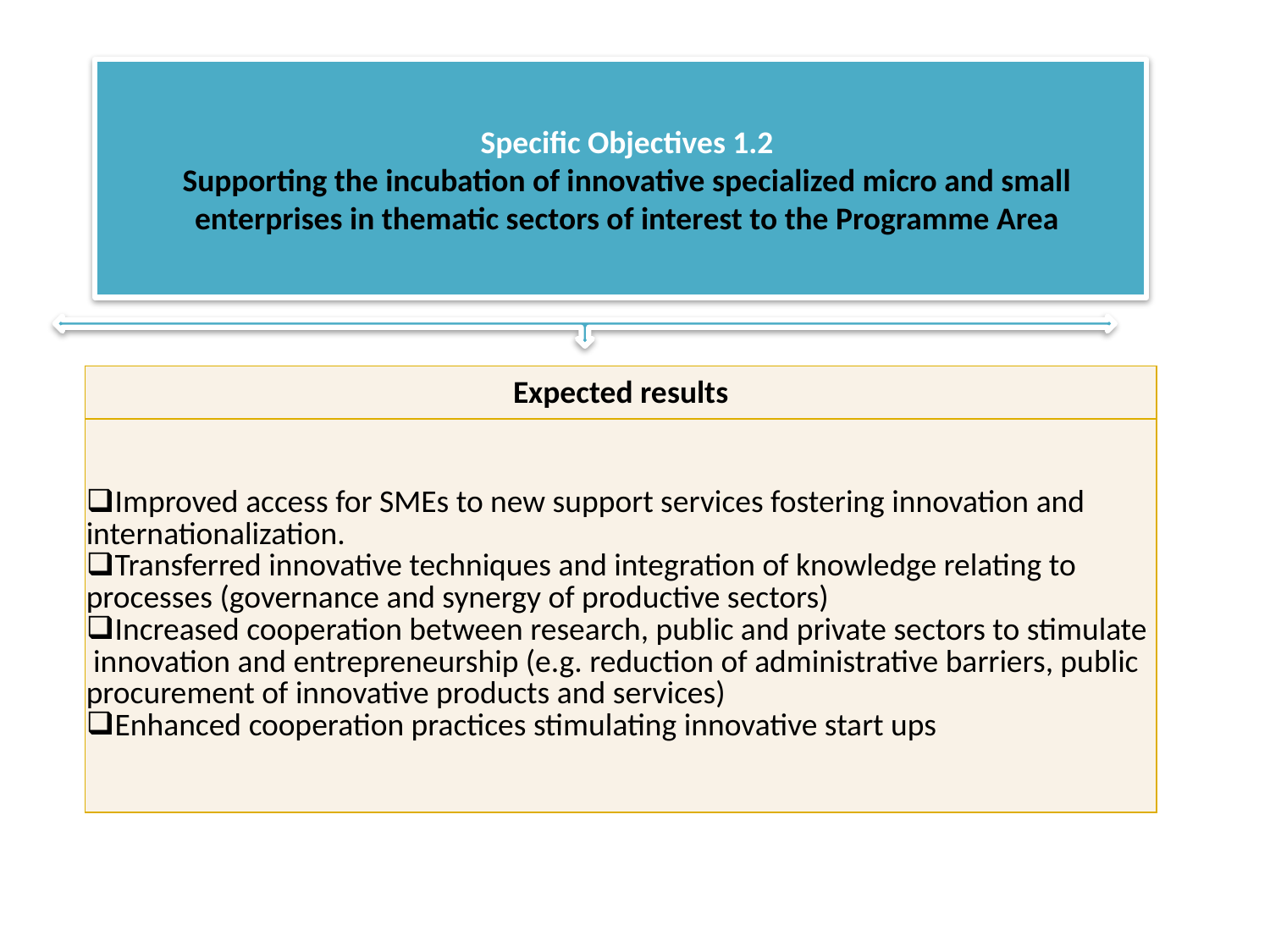

Specific Objectives 1.2
Supporting the incubation of innovative specialized micro and small enterprises in thematic sectors of interest to the Programme Area

| Expected results |
| --- |
| Improved access for SMEs to new support services fostering innovation and internationalization. Transferred innovative techniques and integration of knowledge relating to processes (governance and synergy of productive sectors) Increased cooperation between research, public and private sectors to stimulate innovation and entrepreneurship (e.g. reduction of administrative barriers, public procurement of innovative products and services) Enhanced cooperation practices stimulating innovative start ups |